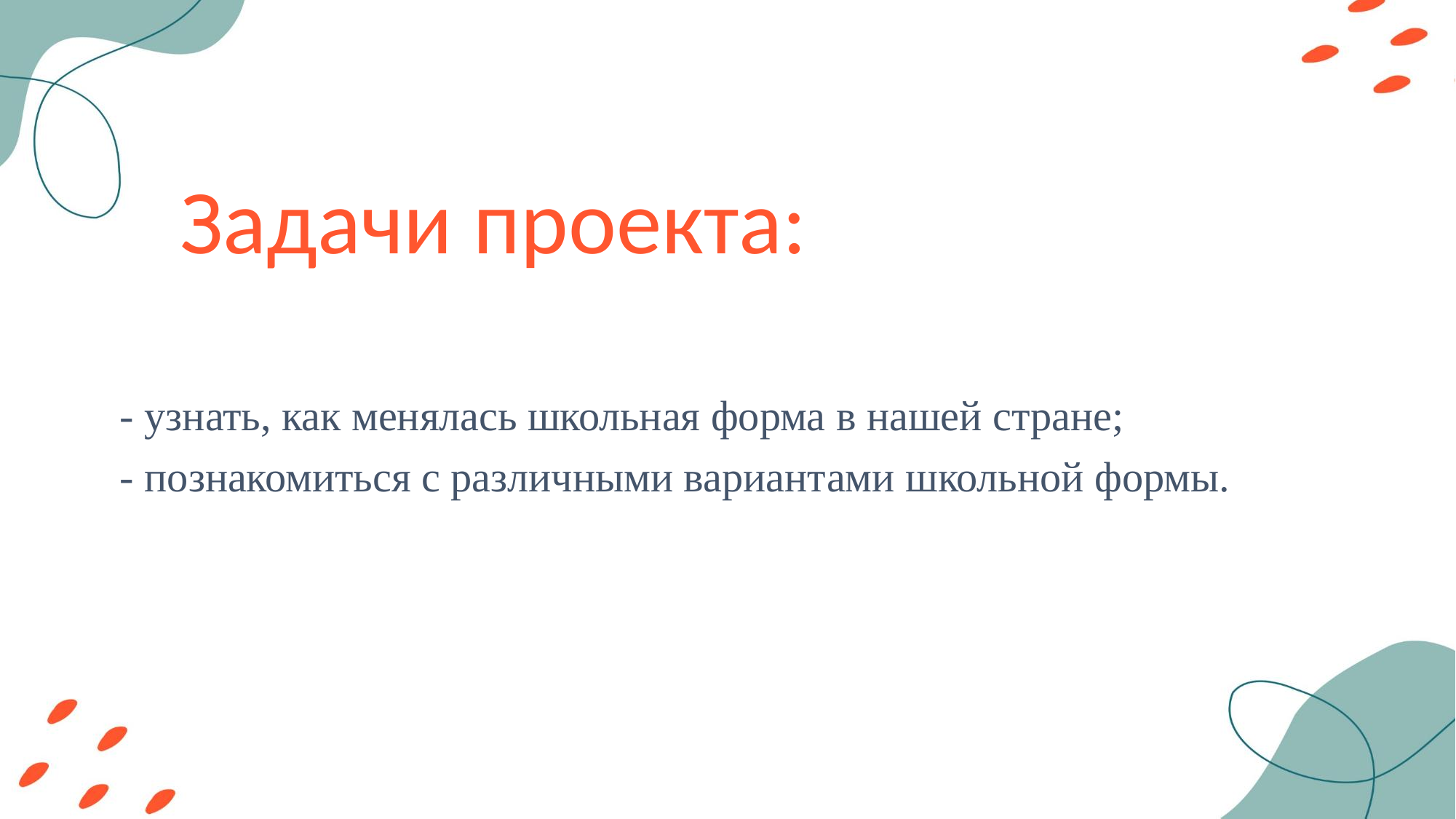

# Задачи проекта:
- узнать, как менялась школьная форма в нашей стране;
- познакомиться с различными вариантами школьной формы.